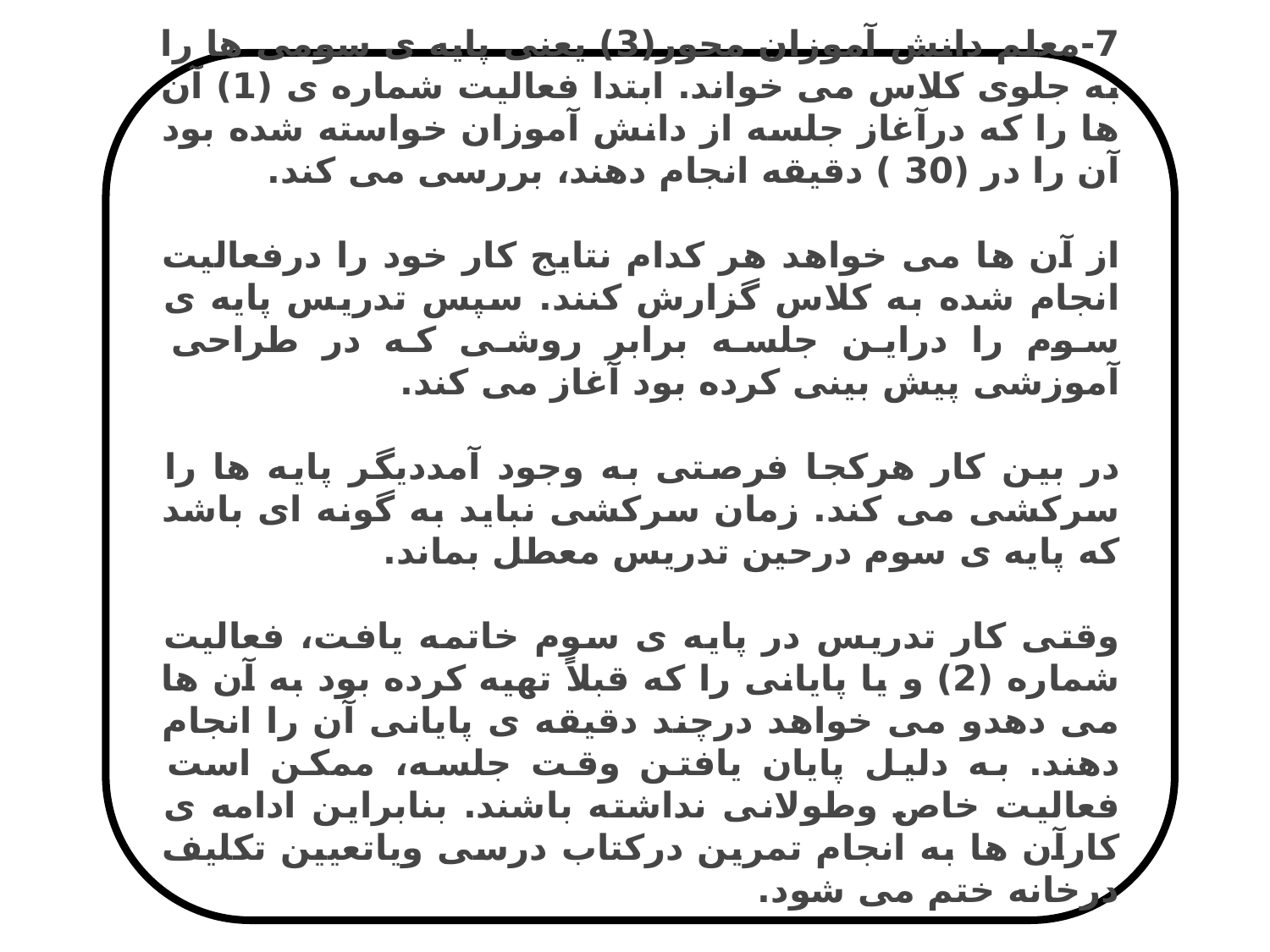

7-معلم دانش آموزان محور(3) یعنی پایه ی سومی ها را به جلوی کلاس می خواند. ابتدا فعالیت شماره ی (1) آن ها را که درآغاز جلسه از دانش آموزان خواسته شده بود آن را در (30 ) دقیقه انجام دهند، بررسی می کند.

از آن ها می خواهد هر کدام نتایج کار خود را درفعالیت انجام شده به کلاس گزارش کنند. سپس تدریس پایه ی سوم را دراین جلسه برابر روشی که در طراحی آموزشی پیش بینی کرده بود آغاز می کند.

در بین کار هرکجا فرصتی به وجود آمددیگر پایه ها را سرکشی می کند. زمان سرکشی نباید به گونه ای باشد که پایه ی سوم درحین تدریس معطل بماند.

وقتی کار تدریس در پایه ی سوم خاتمه یافت، فعالیت شماره (2) و یا پایانی را که قبلاً تهیه کرده بود به آن ها می دهدو می خواهد درچند دقیقه ی پایانی آن را انجام دهند. به دلیل پایان یافتن وقت جلسه، ممکن است فعالیت خاص وطولانی نداشته باشند. بنابراین ادامه ی کارآن ها به انجام تمرین درکتاب درسی ویاتعیین تکلیف درخانه ختم می شود.